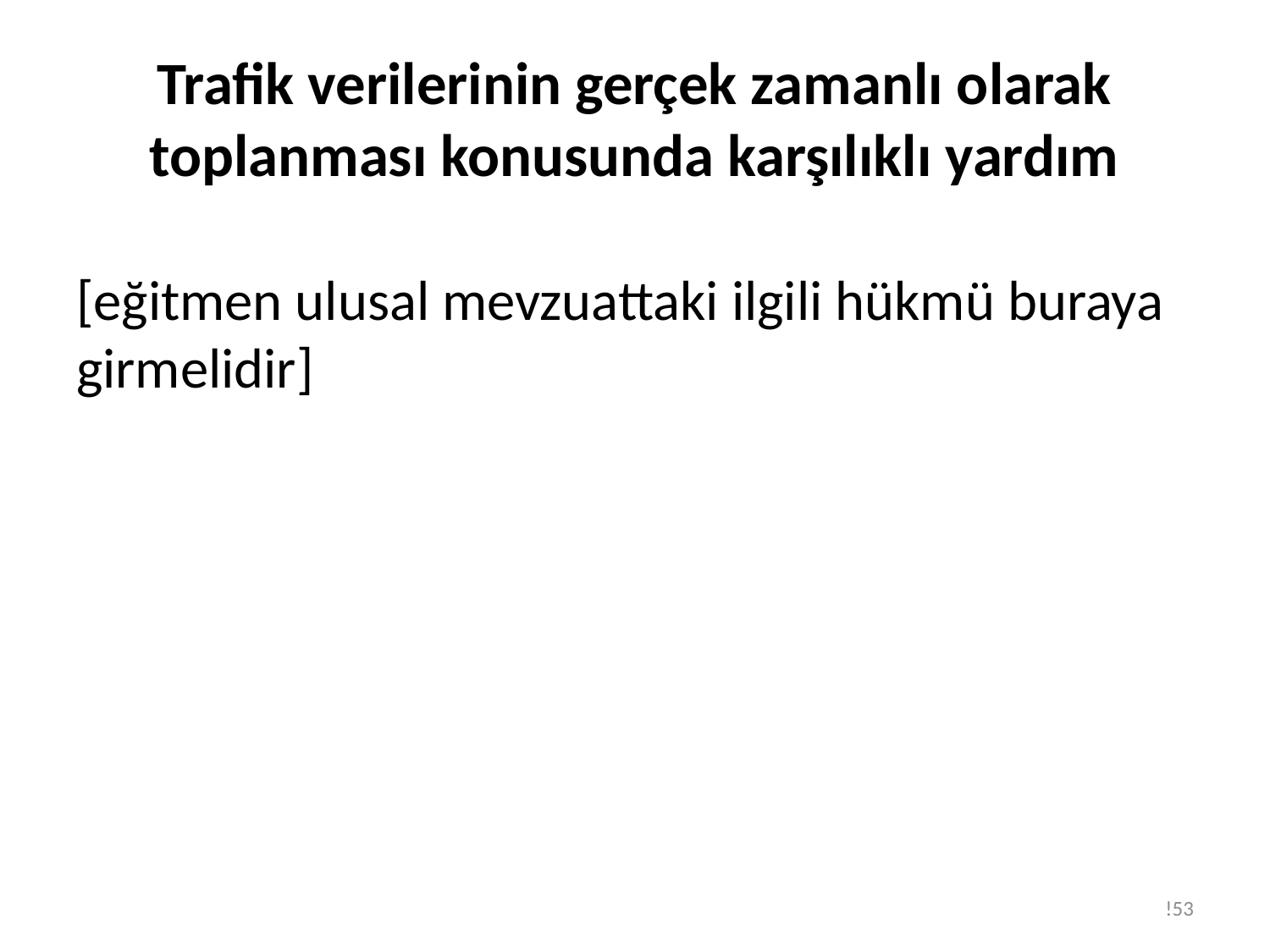

# Trafik verilerinin gerçek zamanlı olarak toplanması konusunda karşılıklı yardım
[eğitmen ulusal mevzuattaki ilgili hükmü buraya girmelidir]

!53